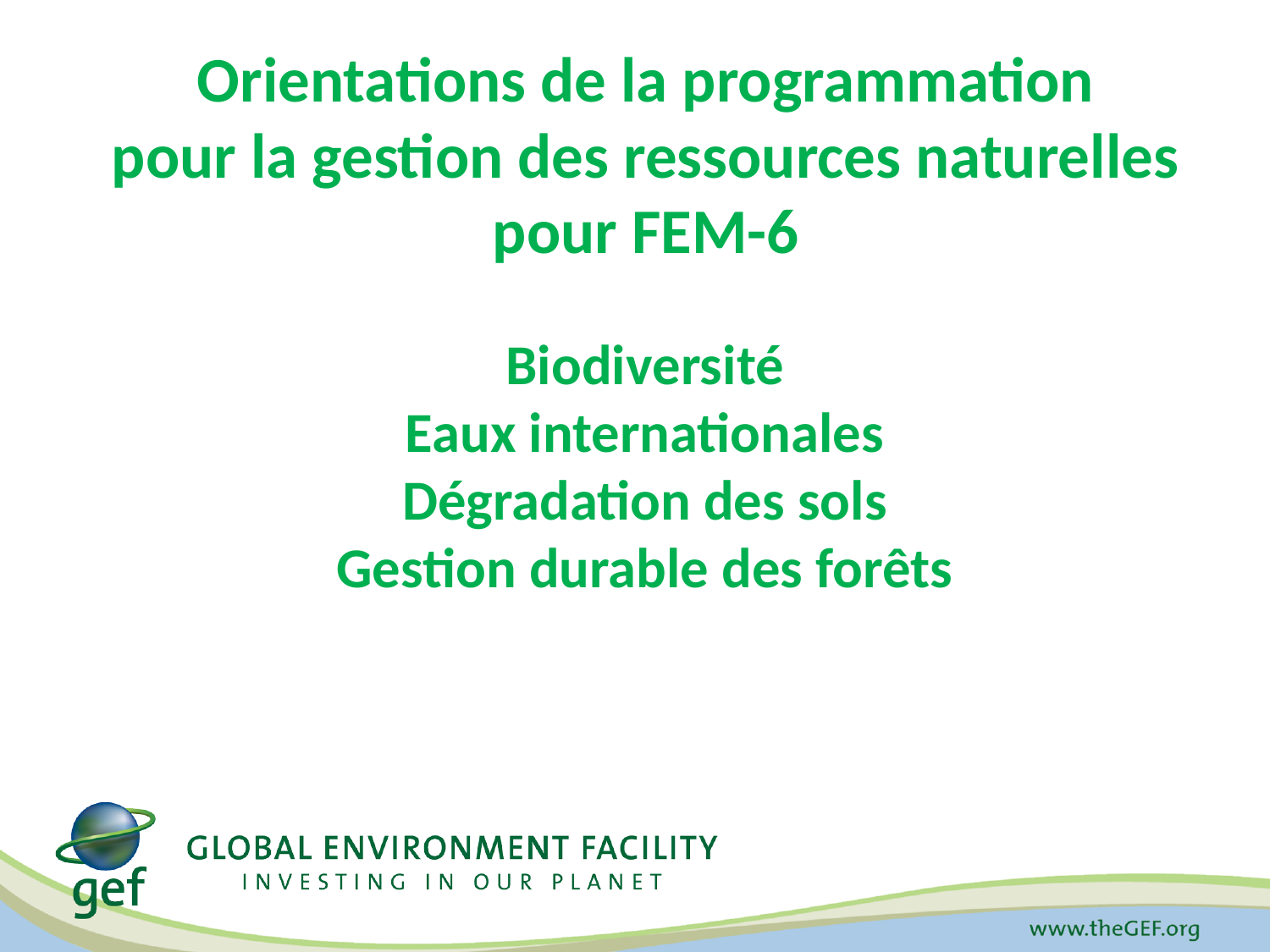

Orientations de la programmation
pour la gestion des ressources naturelles
pour FEM-6

Biodiversité
Eaux internationales
Dégradation des sols
Gestion durable des forêts